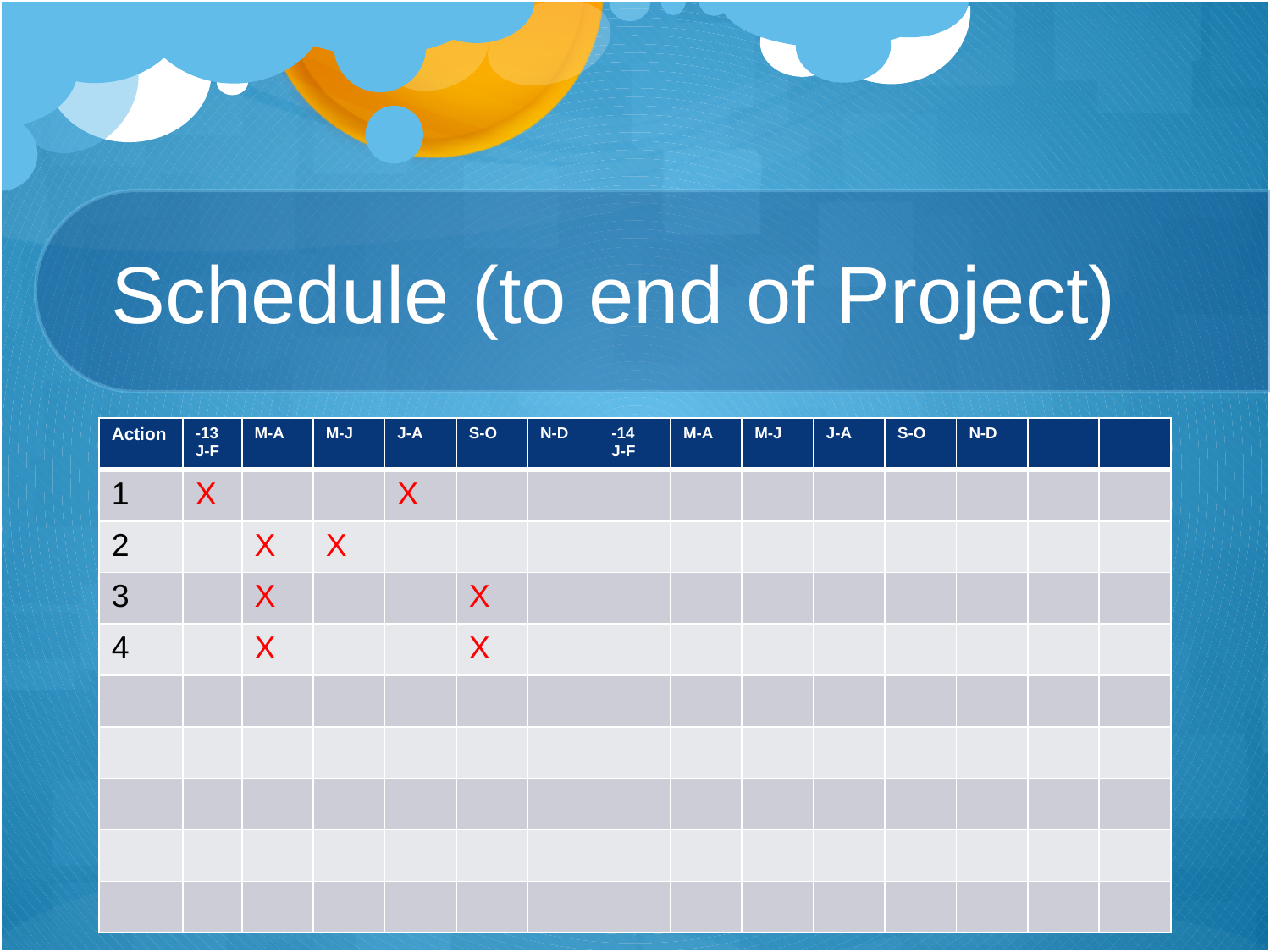

# Schedule (to end of Project)
| Action | -13 J-F | M-A | M-J | J-A | S-O | N-D | -14 J-F | M-A | M-J | J-A | S-O | N-D |  |  |
| --- | --- | --- | --- | --- | --- | --- | --- | --- | --- | --- | --- | --- | --- | --- |
| 1 | X |  |  | X |  |  |  |  |  |  |  |  |  |  |
| 2 |  | X | X |  |  |  |  |  |  |  |  |  |  |  |
| 3 |  | X |  |  | X |  |  |  |  |  |  |  |  |  |
| 4 |  | X |  |  | X |  |  |  |  |  |  |  |  |  |
|  |  |  |  |  |  |  |  |  |  |  |  |  |  |  |
|  |  |  |  |  |  |  |  |  |  |  |  |  |  |  |
|  |  |  |  |  |  |  |  |  |  |  |  |  |  |  |
|  |  |  |  |  |  |  |  |  |  |  |  |  |  |  |
|  |  |  |  |  |  |  |  |  |  |  |  |  |  |  |